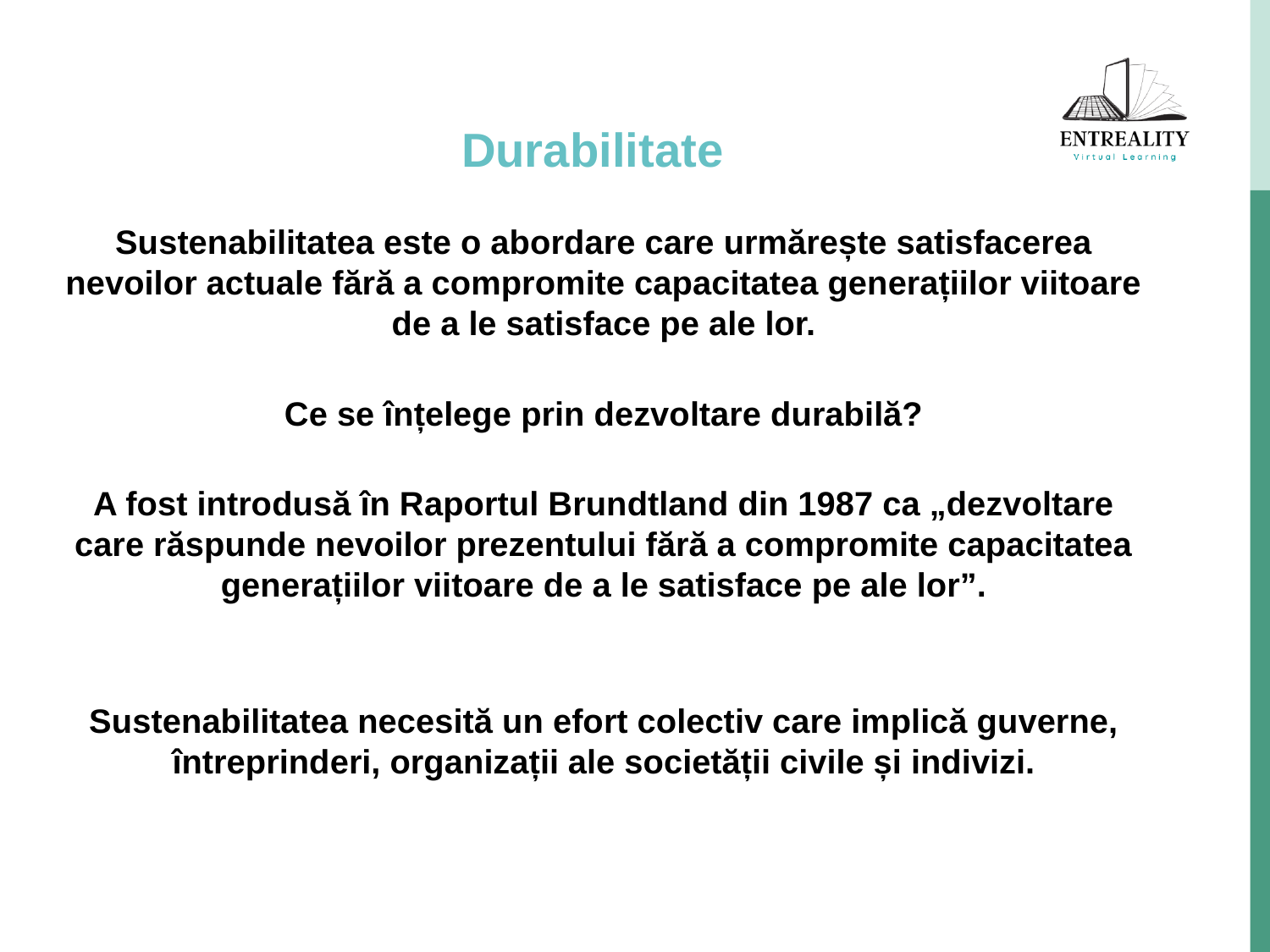

# Durabilitate
Sustenabilitatea este o abordare care urmărește satisfacerea nevoilor actuale fără a compromite capacitatea generațiilor viitoare de a le satisface pe ale lor.

Ce se înțelege prin dezvoltare durabilă?

A fost introdusă în Raportul Brundtland din 1987 ca „dezvoltare care răspunde nevoilor prezentului fără a compromite capacitatea generațiilor viitoare de a le satisface pe ale lor”.

Sustenabilitatea necesită un efort colectiv care implică guverne, întreprinderi, organizații ale societății civile și indivizi.